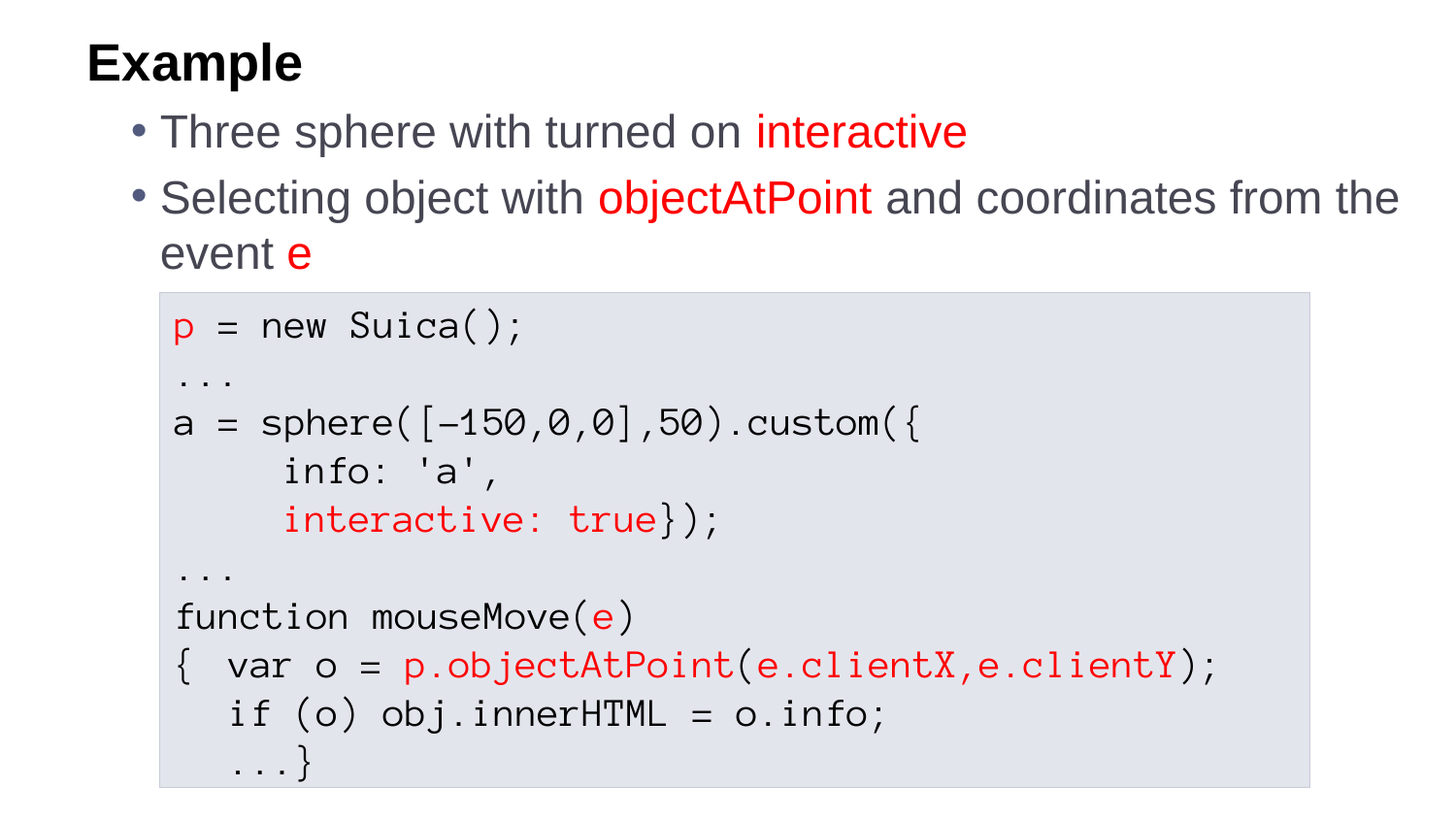

Example
Three sphere with turned on interactive
Selecting object with objectAtPoint and coordinates from the event е
p = new Suica();
...
a = sphere([-150,0,0],50).custom({
		info: 'a',
		interactive: true});
...
function mouseMove(e)
{	var o = p.objectAtPoint(e.clientX,e.clientY);
	if (o) obj.innerHTML = o.info;
	...}